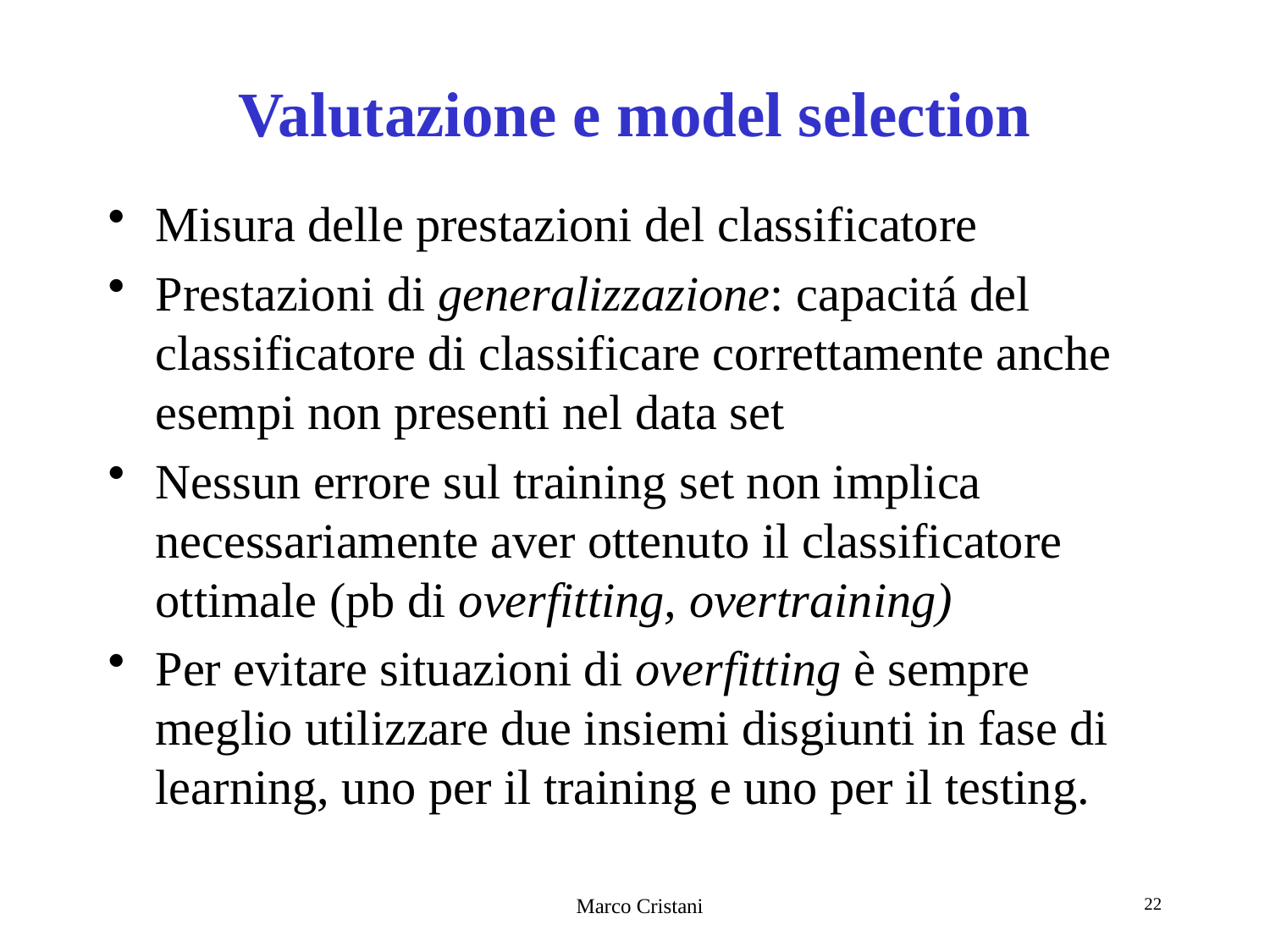

# Valutazione e model selection
Misura delle prestazioni del classificatore
Prestazioni di generalizzazione: capacitá del classificatore di classificare correttamente anche esempi non presenti nel data set
Nessun errore sul training set non implica necessariamente aver ottenuto il classificatore ottimale (pb di overfitting, overtraining)
Per evitare situazioni di overfitting è sempre meglio utilizzare due insiemi disgiunti in fase di learning, uno per il training e uno per il testing.
Marco Cristani
22